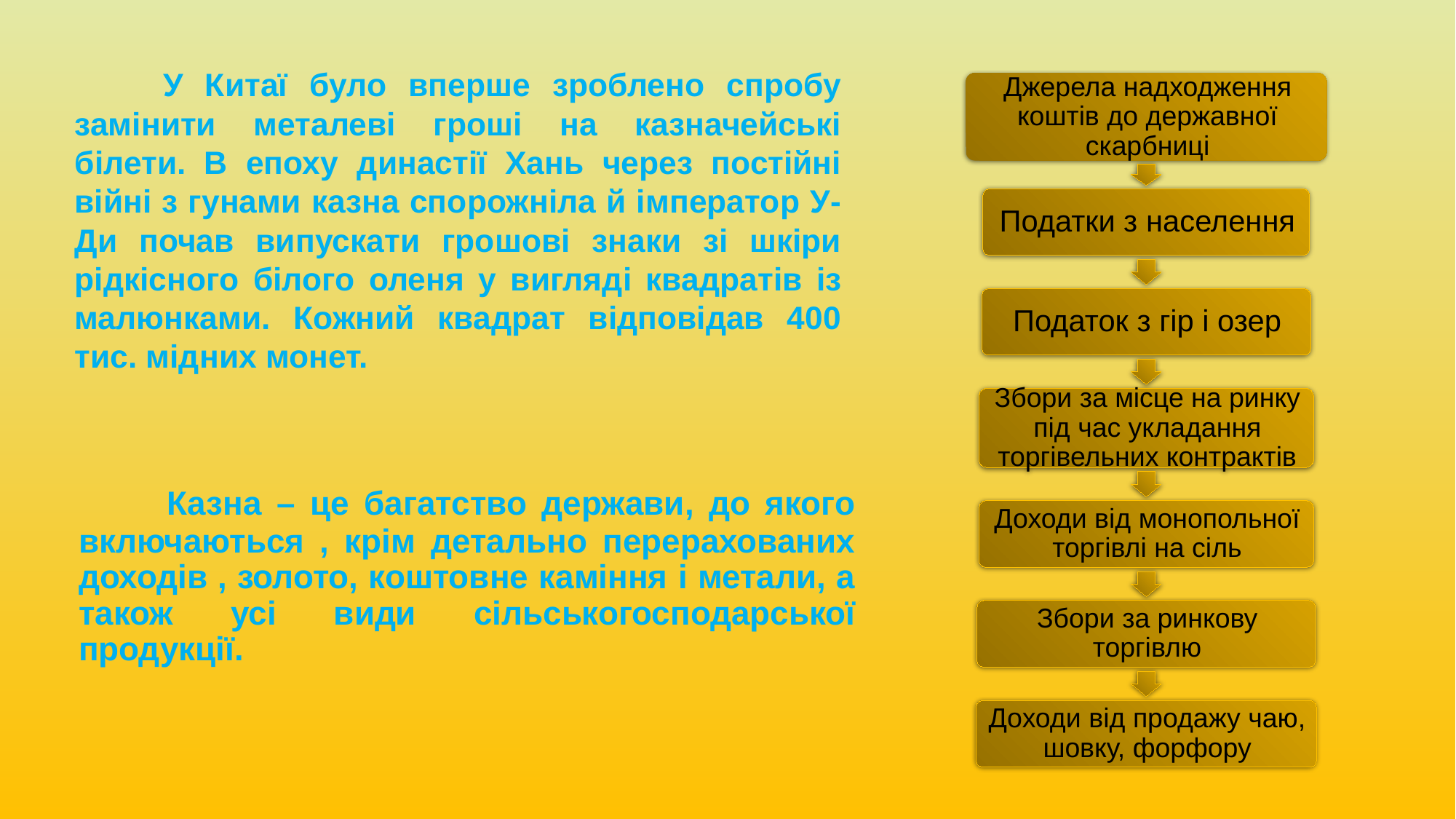

У Китаї було вперше зроблено спробу замінити металеві гроші на казначейські білети. В епоху династії Хань через постійні війні з гунами казна спорожніла й імператор У-Ди почав випускати грошові знаки зі шкіри рідкісного білого оленя у вигляді квадратів із малюнками. Кожний квадрат відповідав 400 тис. мідних монет.
Джерела надходження коштів до державної скарбниці

Податки з населення

Податок з гір і озер

Збори за місце на ринку під час укладання торгівельних контрактів

Доходи від монопольної торгівлі на сіль

Збори за ринкову торгівлю

Доходи від продажу чаю, шовку, форфору
# Казна – це багатство держави, до якого включаються , крім детально перерахованих доходів , золото, коштовне каміння і метали, а також усі види сільськогосподарської продукції.